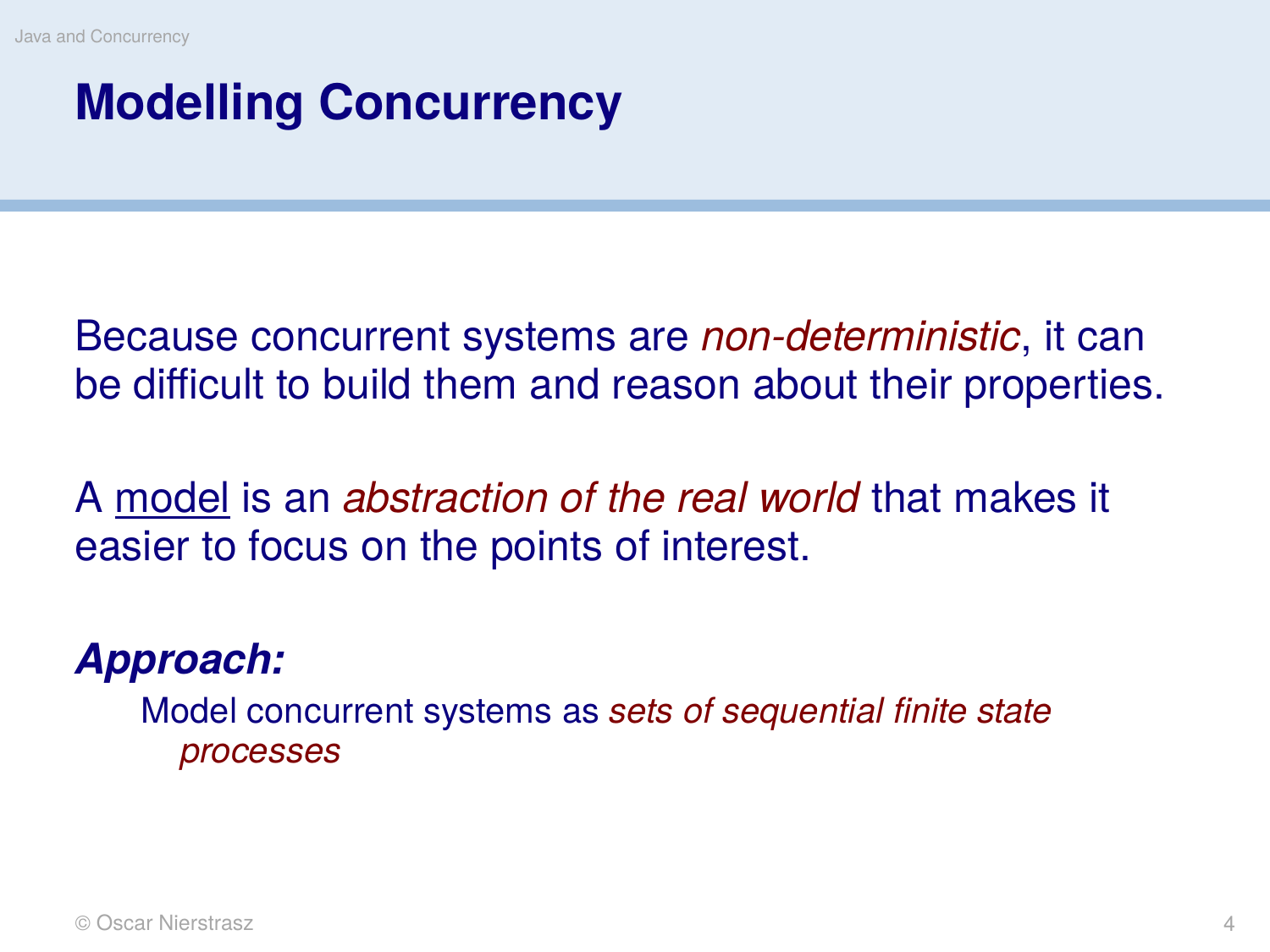

Java and Concurrency
# Modelling Concurrency
Because concurrent systems are non-deterministic, it can be difficult to build them and reason about their properties.

A model is an abstraction of the real world that makes it easier to focus on the points of interest.

Approach:
Model concurrent systems as sets of sequential finite state processes
© Oscar Nierstrasz
4